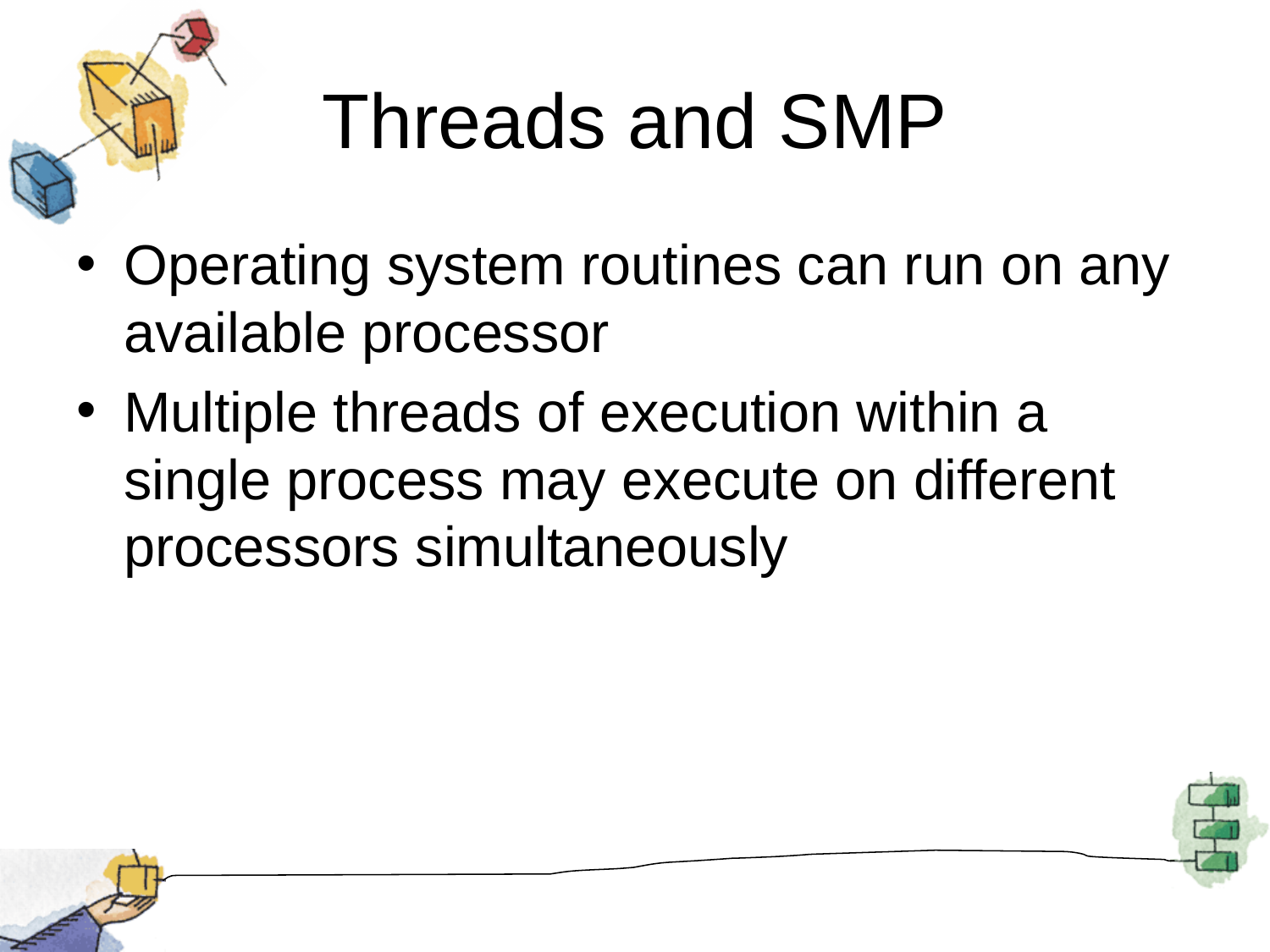

# Threads and SMP
Operating system routines can run on any available processor
Multiple threads of execution within a single process may execute on different processors simultaneously